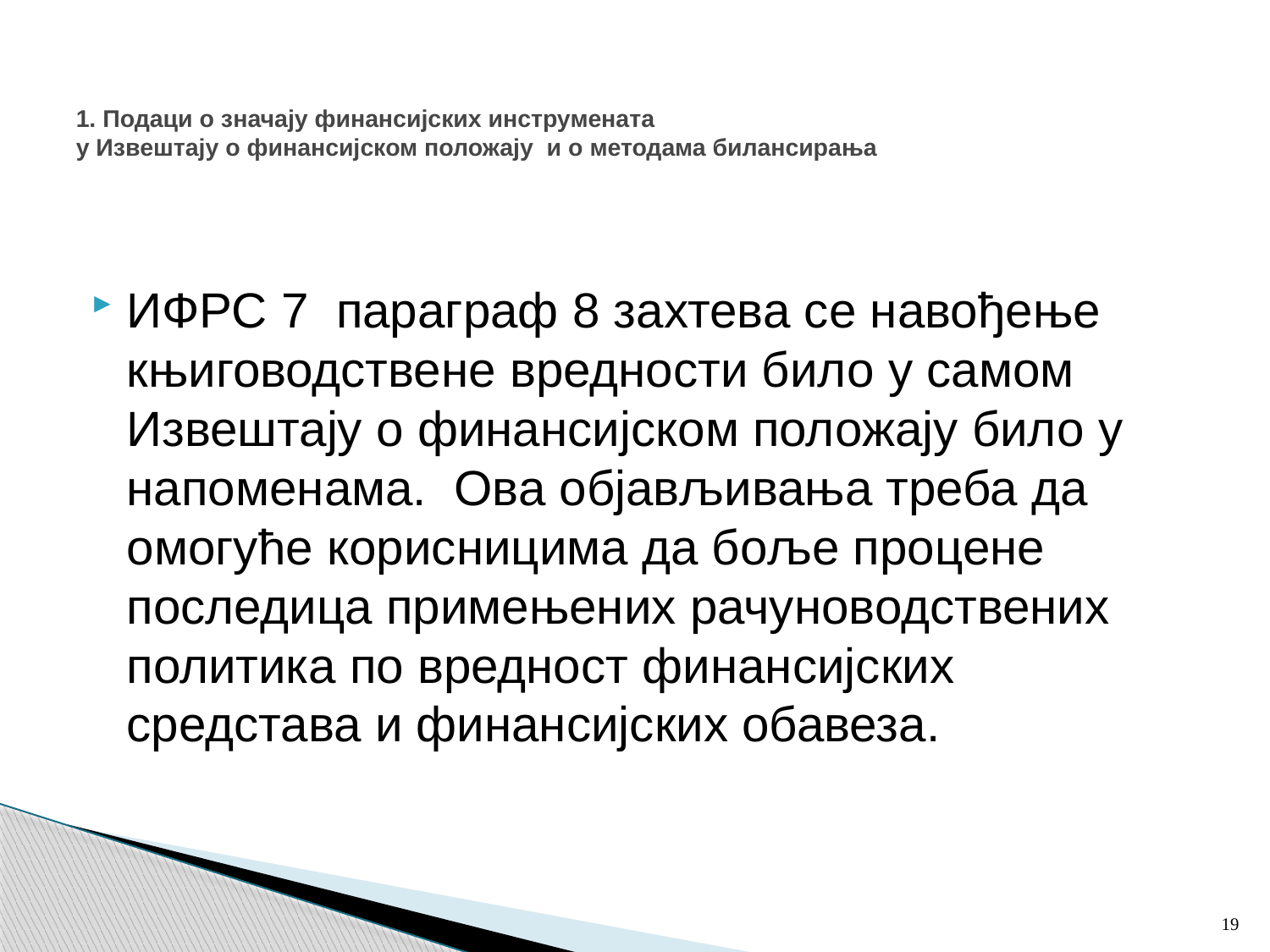

# 1. Подаци о значају финансијских инструмената у Извештају о финансијском положају  и о методама билансирања

ИФРС 7  параграф 8 захтева се навођење књиговодствене вредности било у самом Извештају о финансијском положају било у напоменама.  Ова објављивања треба да омогуће корисницима да боље процене последица примењених рачуноводствених политика по вредност финансијских средстава и финансијских обавеза.
19